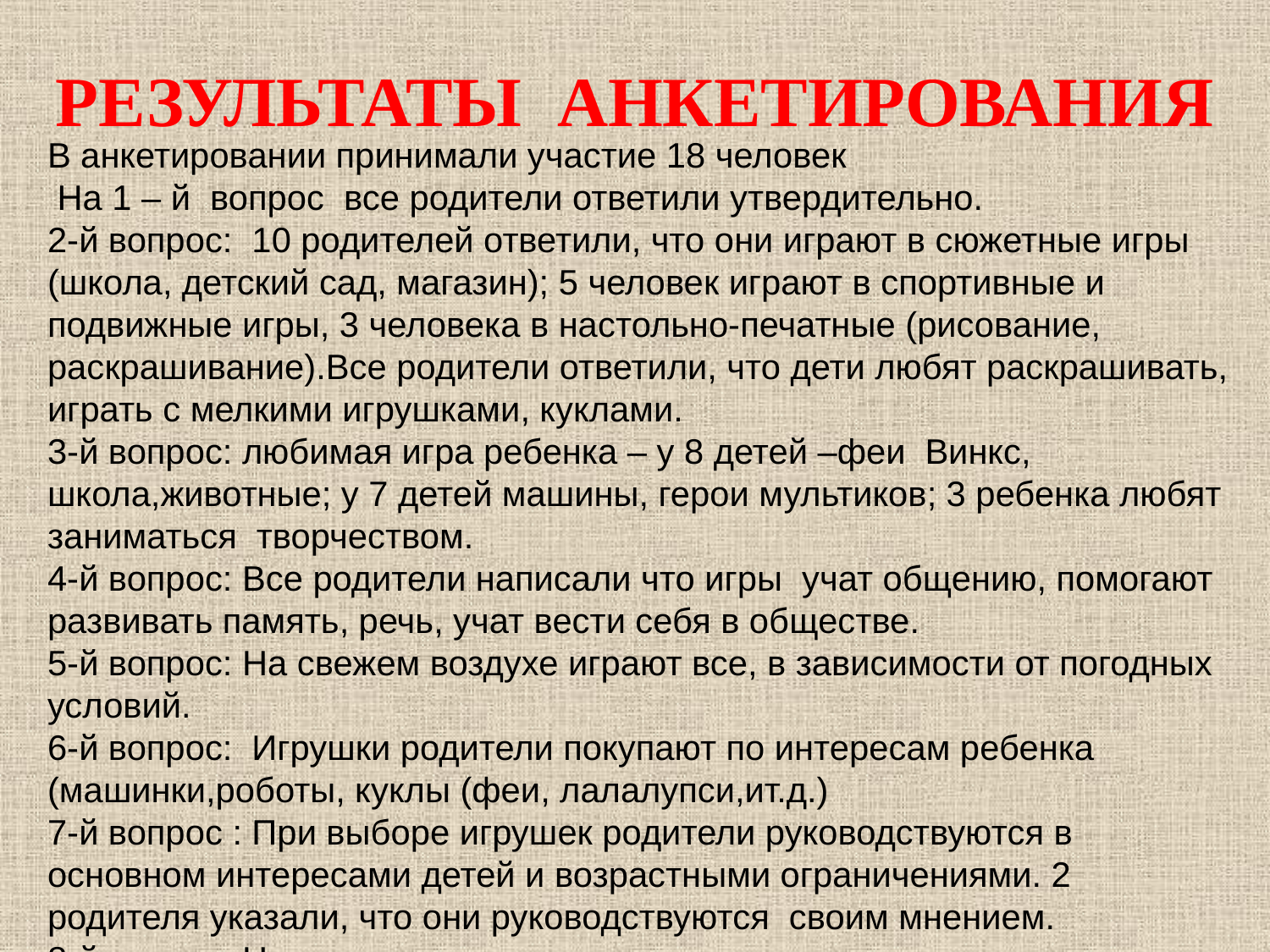

# РЕЗУЛЬТАТЫ  АНКЕТИРОВАНИЯ
В анкетировании принимали участие 18 человек
 На 1 – й  вопрос  все родители ответили утвердительно.
2-й вопрос:  10 родителей ответили, что они играют в сюжетные игры (школа, детский сад, магазин); 5 человек играют в спортивные и подвижные игры, 3 человека в настольно-печатные (рисование, раскрашивание).Все родители ответили, что дети любят раскрашивать, играть с мелкими игрушками, куклами.
3-й вопрос: любимая игра ребенка – у 8 детей –феи  Винкс, школа,животные; у 7 детей машины, герои мультиков; 3 ребенка любят заниматься  творчеством.
4-й вопрос: Все родители написали что игры  учат общению, помогают развивать память, речь, учат вести себя в обществе.
5-й вопрос: На свежем воздухе играют все, в зависимости от погодных условий.
6-й вопрос:  Игрушки родители покупают по интересам ребенка (машинки,роботы, куклы (феи, лалалупси,ит.д.)
7-й вопрос : При выборе игрушек родители руководствуются в основном интересами детей и возрастными ограничениями. 2 родителя указали, что они руководствуются  своим мнением.
8-й вопрос: Настольные игры есть практически у всех, но новые игры покупаются редко.
9-й вопрос: Любимыми героями наших детей являются феи Винкс, Черепашки-ниндзя, Маквин (тачки), Заяц (Ну, погоди), Барбоскины, Фиксики.